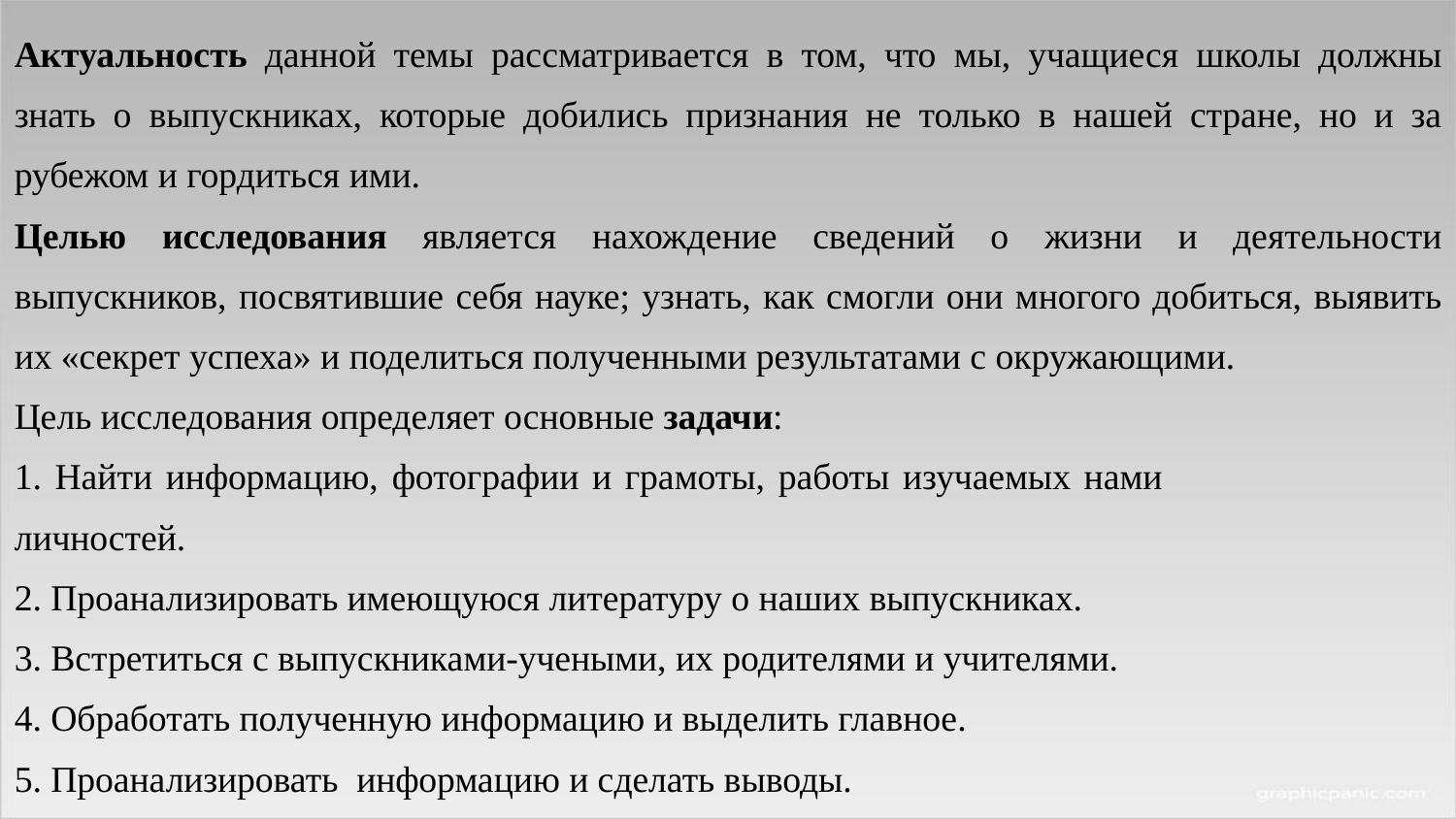

Актуальность данной темы рассматривается в том, что мы, учащиеся школы должны знать о выпускниках, которые добились признания не только в нашей стране, но и за рубежом и гордиться ими.
Целью исследования является нахождение сведений о жизни и деятельности выпускников, посвятившие себя науке; узнать, как смогли они многого добиться, выявить их «секрет успеха» и поделиться полученными результатами с окружающими.
Цель исследования определяет основные задачи:
1. Найти информацию, фотографии и грамоты, работы изучаемых нами    			личностей.
2. Проанализировать имеющуюся литературу о наших выпускниках.
3. Встретиться с выпускниками-учеными, их родителями и учителями.
4. Обработать полученную информацию и выделить главное.
5. Проанализировать  информацию и сделать выводы.